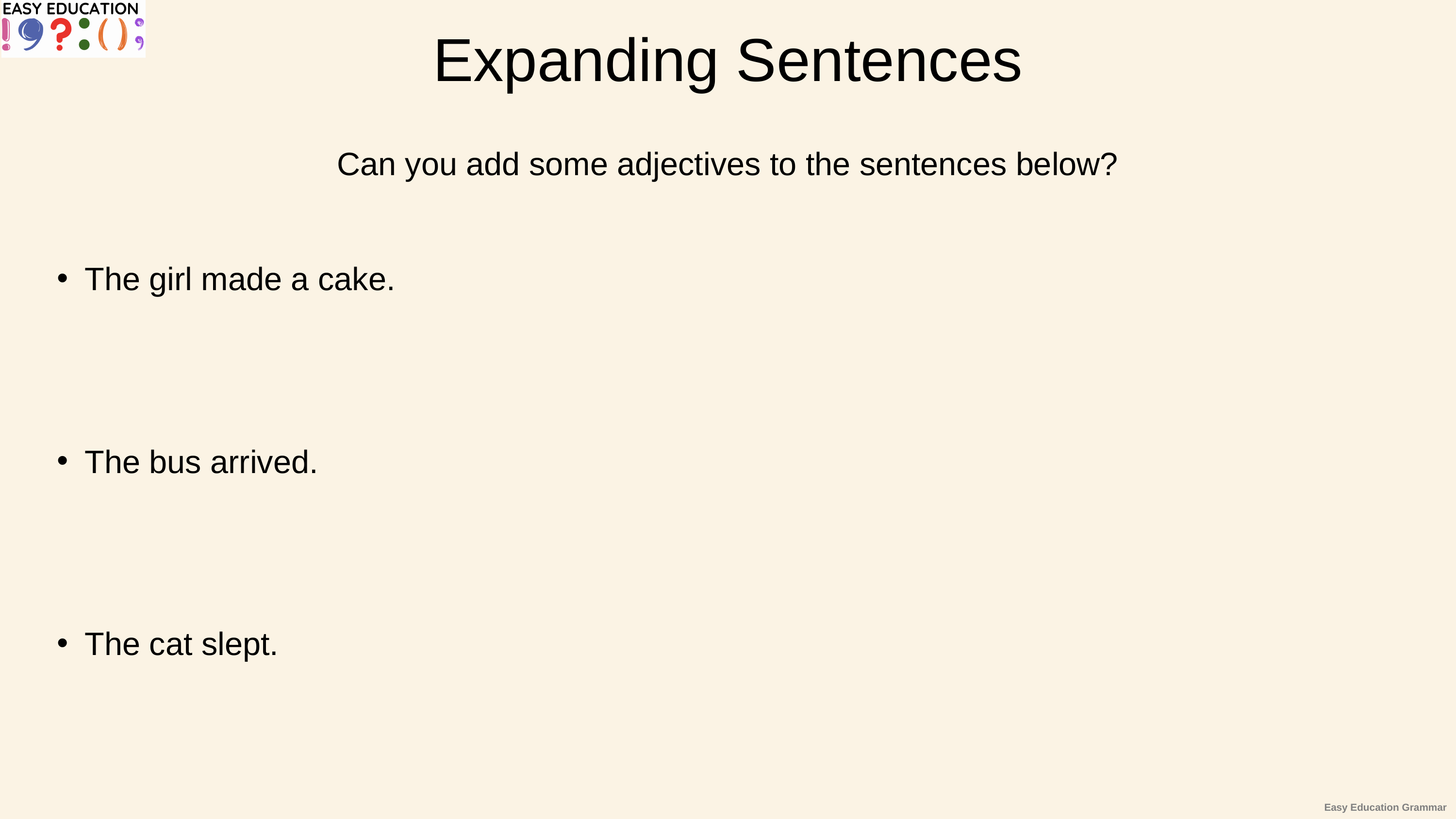

Expanding Sentences
Can you add some adjectives to the sentences below?
The girl made a cake.
The bus arrived.
The cat slept.